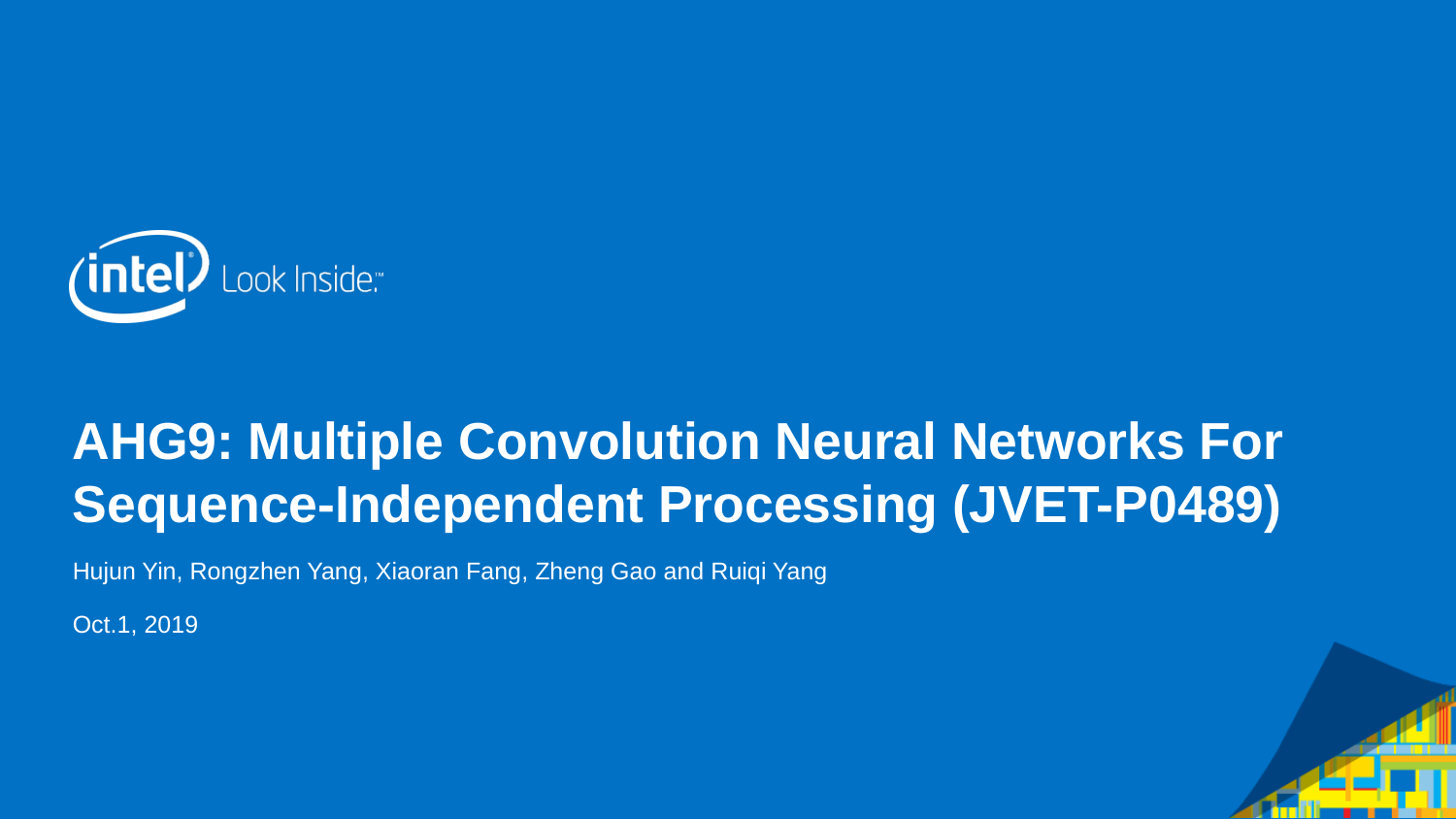

# AHG9: Multiple Convolution Neural Networks For Sequence-Independent Processing (JVET-P0489)
Hujun Yin, Rongzhen Yang, Xiaoran Fang, Zheng Gao and Ruiqi Yang
Oct.1, 2019